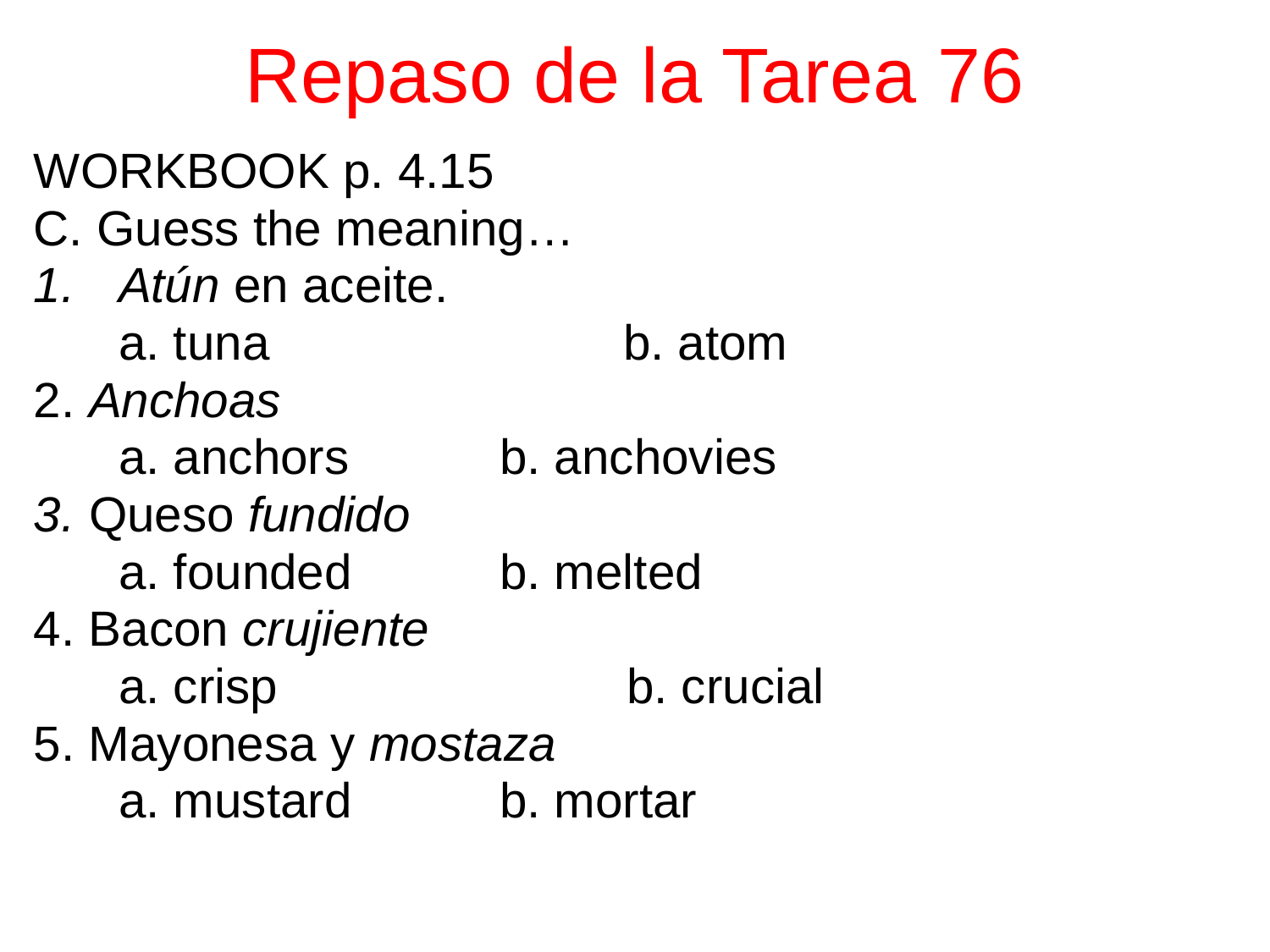

# Repaso de la Tarea 76
WORKBOOK p. 4.15
C. Guess the meaning…
Atún en aceite.
	a. tuna		         b. atom
2. Anchoas
	a. anchors		b. anchovies
3. Queso fundido
	a. founded		b. melted
4. Bacon crujiente
	a. crisp			b. crucial
5. Mayonesa y mostaza
	a. mustard 		b. mortar